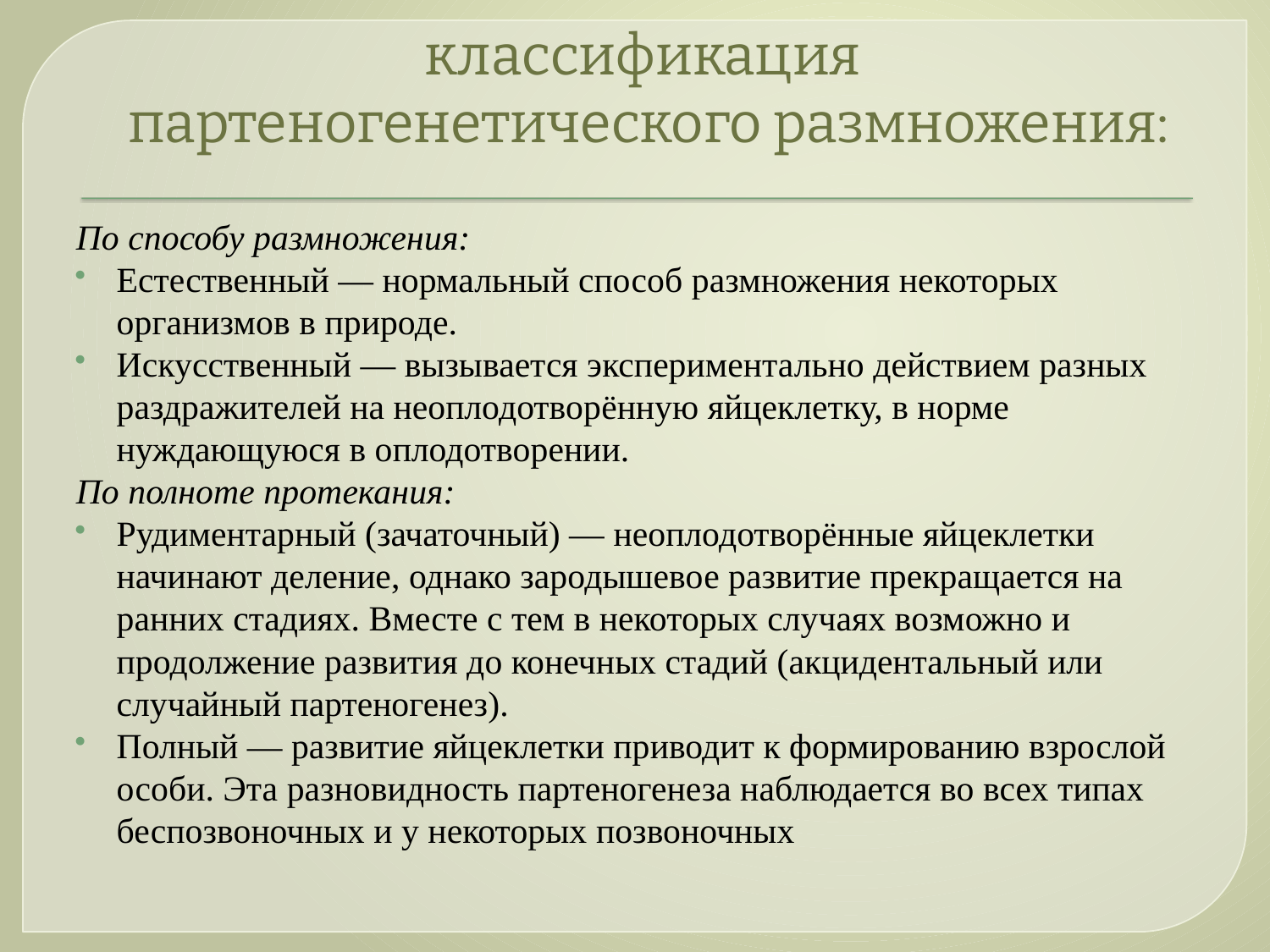

# классификация партеногенетического размножения:
По способу размножения:
Естественный — нормальный способ размножения некоторых организмов в природе.
Искусственный — вызывается экспериментально действием разных раздражителей на неоплодотворённую яйцеклетку, в норме нуждающуюся в оплодотворении.
По полноте протекания:
Рудиментарный (зачаточный) — неоплодотворённые яйцеклетки начинают деление, однако зародышевое развитие прекращается на ранних стадиях. Вместе с тем в некоторых случаях возможно и продолжение развития до конечных стадий (акцидентальный или случайный партеногенез).
Полный — развитие яйцеклетки приводит к формированию взрослой особи. Эта разновидность партеногенеза наблюдается во всех типах беспозвоночных и у некоторых позвоночных